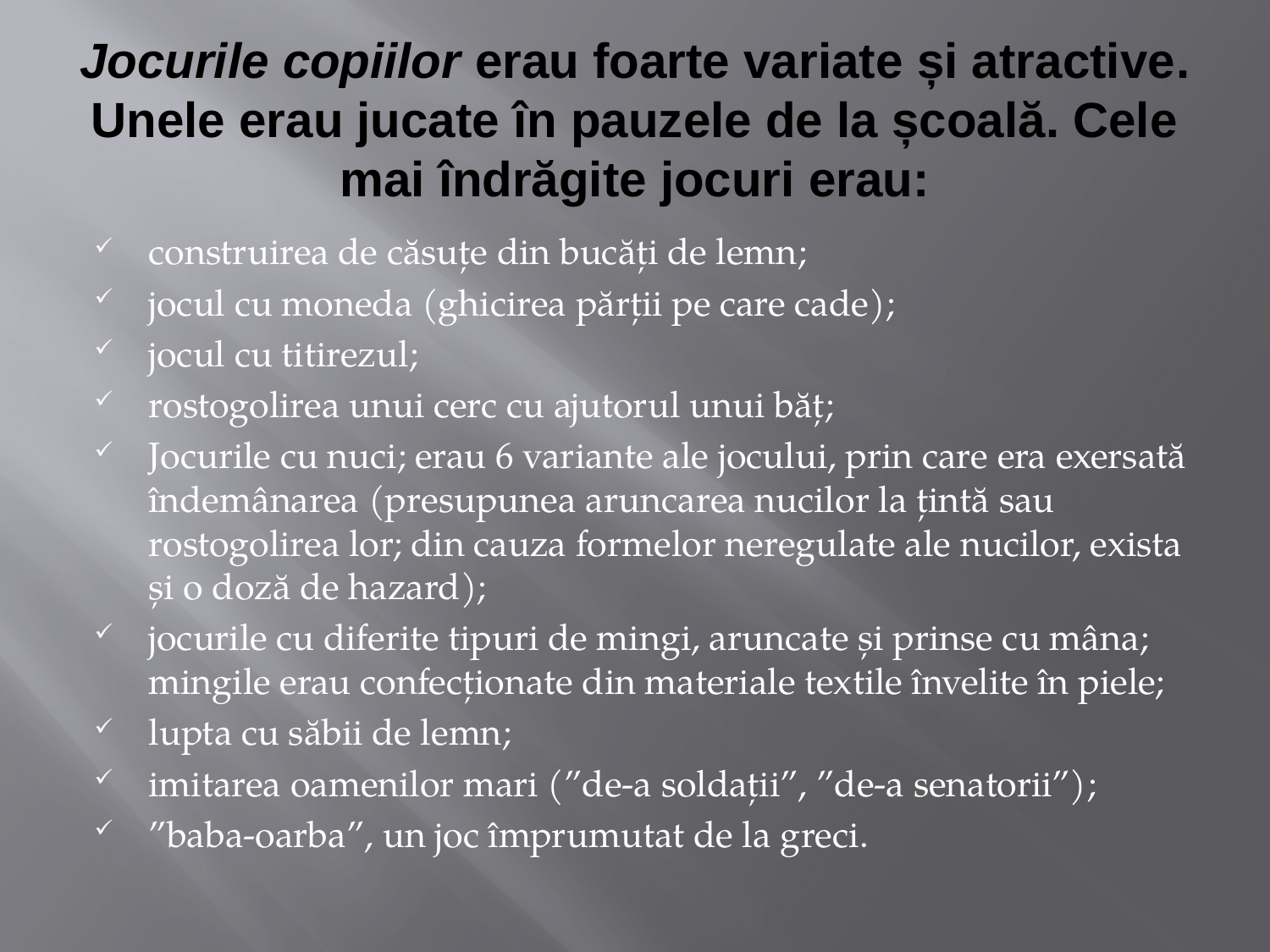

# Jocurile copiilor erau foarte variate și atractive. Unele erau jucate în pauzele de la școală. Cele mai îndrăgite jocuri erau:
construirea de căsuțe din bucăți de lemn;
jocul cu moneda (ghicirea părții pe care cade);
jocul cu titirezul;
rostogolirea unui cerc cu ajutorul unui băț;
Jocurile cu nuci; erau 6 variante ale jocului, prin care era exersată îndemânarea (presupunea aruncarea nucilor la țintă sau rostogolirea lor; din cauza formelor neregulate ale nucilor, exista și o doză de hazard);
jocurile cu diferite tipuri de mingi, aruncate și prinse cu mâna; mingile erau confecționate din materiale textile învelite în piele;
lupta cu săbii de lemn;
imitarea oamenilor mari (”de-a soldații”, ”de-a senatorii”);
”baba-oarba”, un joc împrumutat de la greci.